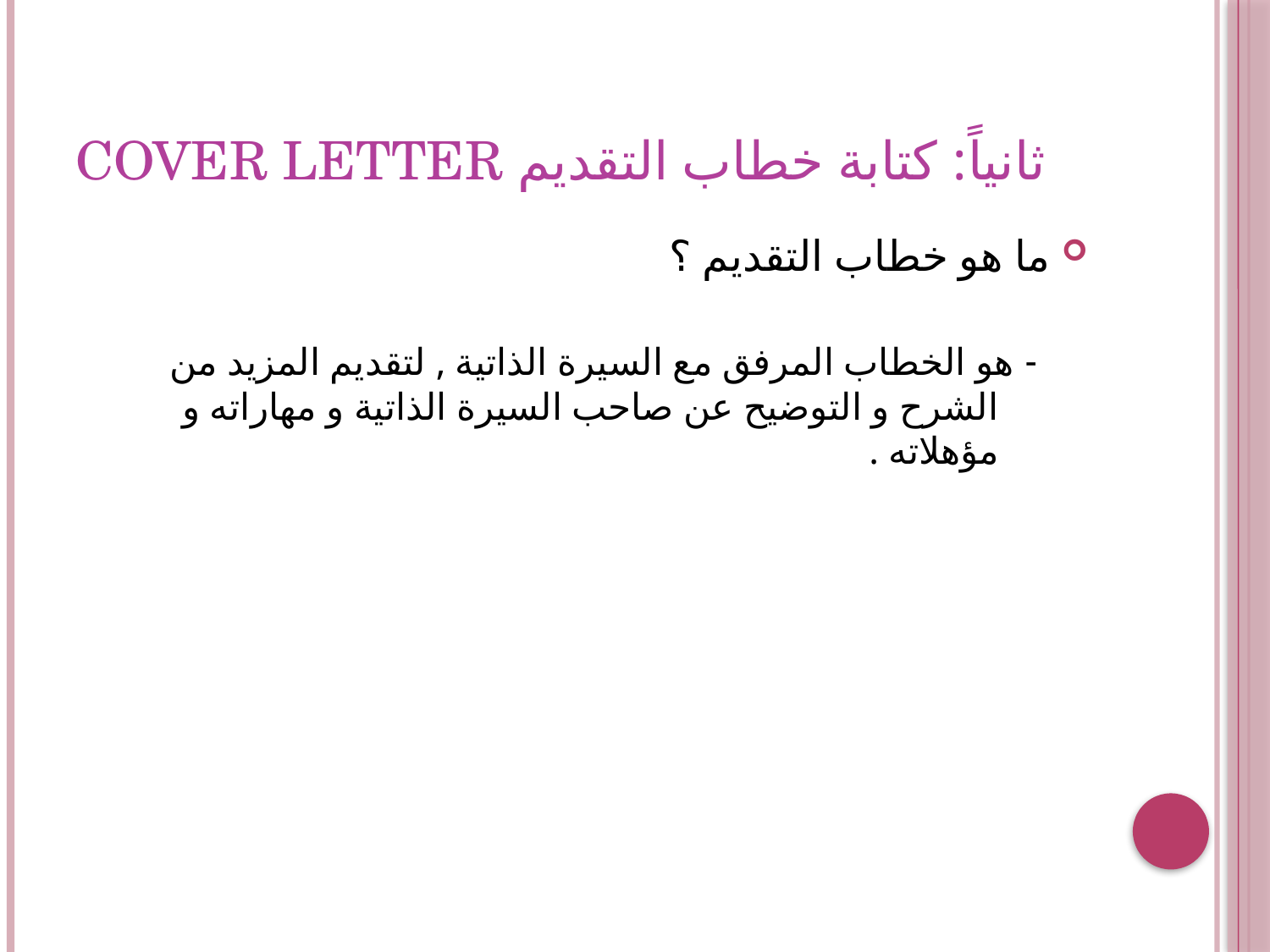

# ثانياً: كتابة خطاب التقديم cover letter
ما هو خطاب التقديم ؟

- هو الخطاب المرفق مع السيرة الذاتية , لتقديم المزيد من الشرح و التوضيح عن صاحب السيرة الذاتية و مهاراته و مؤهلاته .